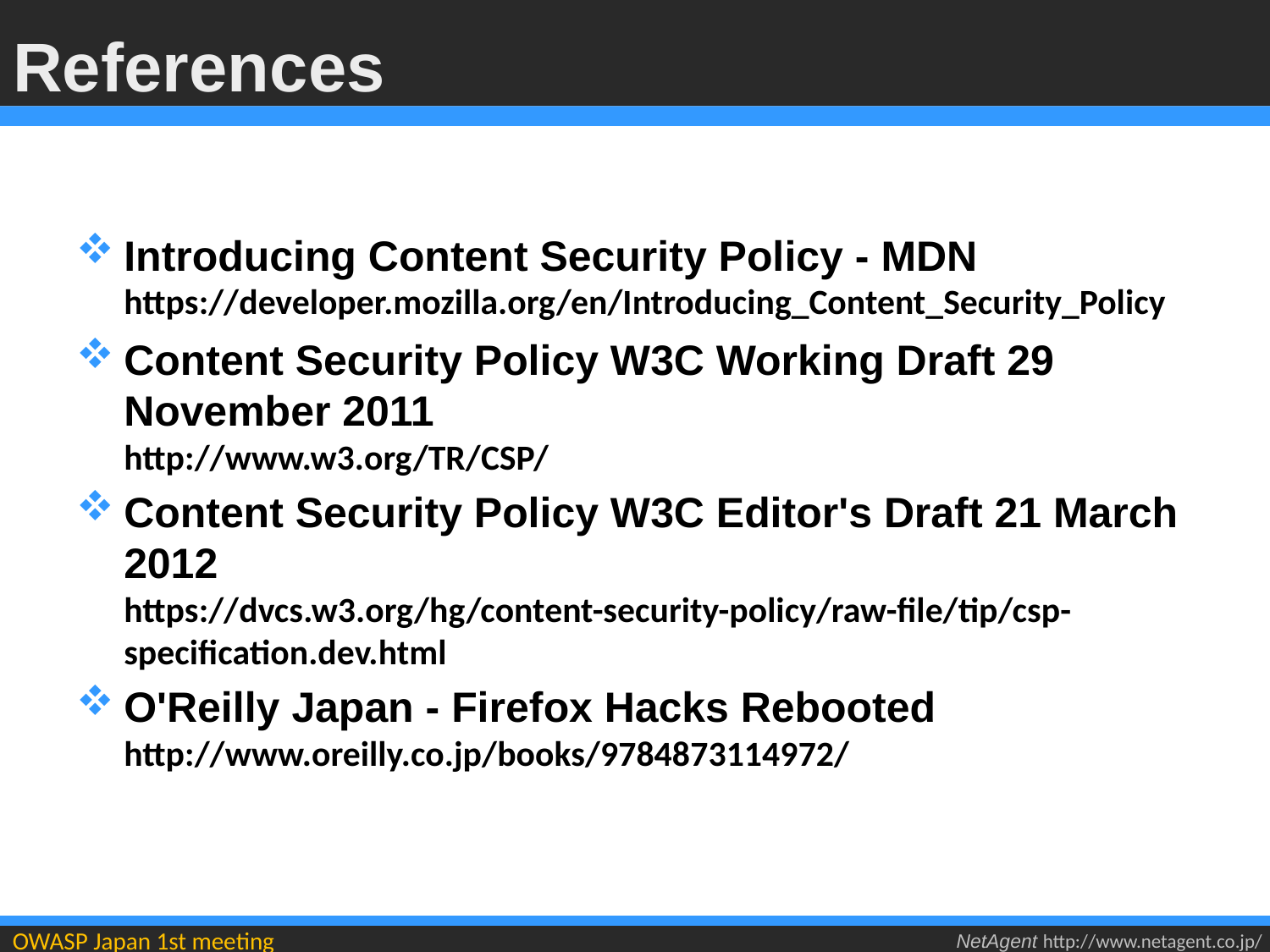

# References
Introducing Content Security Policy - MDN
https://developer.mozilla.org/en/Introducing_Content_Security_Policy
Content Security Policy W3C Working Draft 29 November 2011
http://www.w3.org/TR/CSP/
Content Security Policy W3C Editor's Draft 21 March 2012
https://dvcs.w3.org/hg/content-security-policy/raw-file/tip/csp-specification.dev.html
O'Reilly Japan - Firefox Hacks Rebooted
http://www.oreilly.co.jp/books/9784873114972/